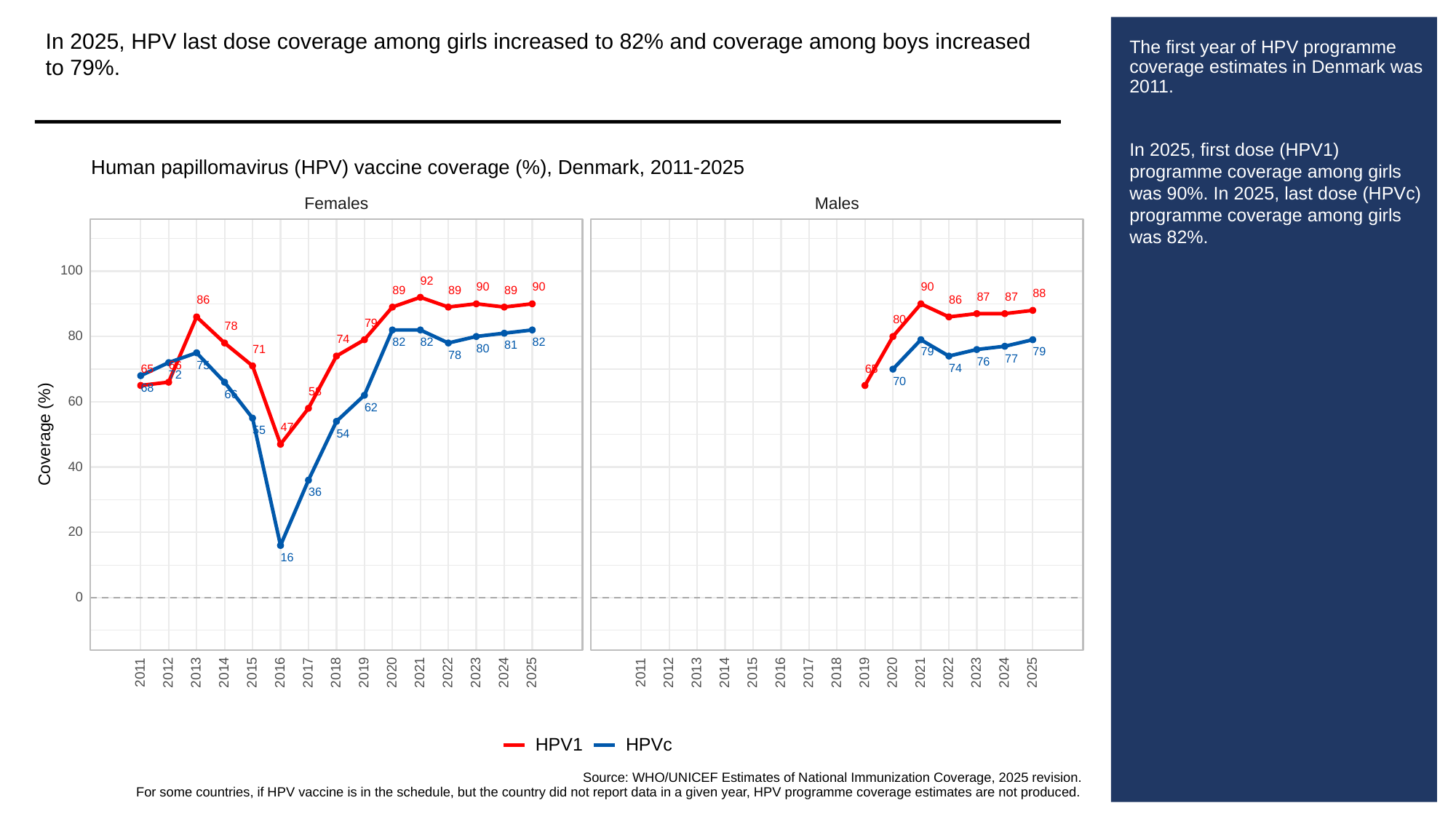

In 2025, HPV last dose coverage among girls increased to 82% and coverage among boys increased to 79%.
# The first year of HPV programme coverage estimates in Denmark was 2011.

In 2025, first dose (HPV1) programme coverage among girls was 90%. In 2025, last dose (HPVc) programme coverage among girls was 82%.

Human papillomavirus (HPV) vaccine coverage (%), Denmark, 2011-2025
Females
Males

100

92
90
90
90
89
89
89
88
87
87

86
86

80
79
78

80

74

82
82
82

81

80
71

79
79

78

77
76

75
66

74
65
65

72

70

68
58
66

60

62

47
55
Coverage (%)
54

40

36

20

16

0

2013
2023
2013
2023
2011
2012
2014
2015
2016
2017
2018
2019
2020
2021
2022
2024
2025
2011
2012
2014
2015
2016
2017
2018
2019
2020
2021
2022
2024
2025
HPVc
HPV1

Source: WHO/UNICEF Estimates of National Immunization Coverage, 2025 revision.
For some countries, if HPV vaccine is in the schedule, but the country did not report data in a given year, HPV programme coverage estimates are not produced.